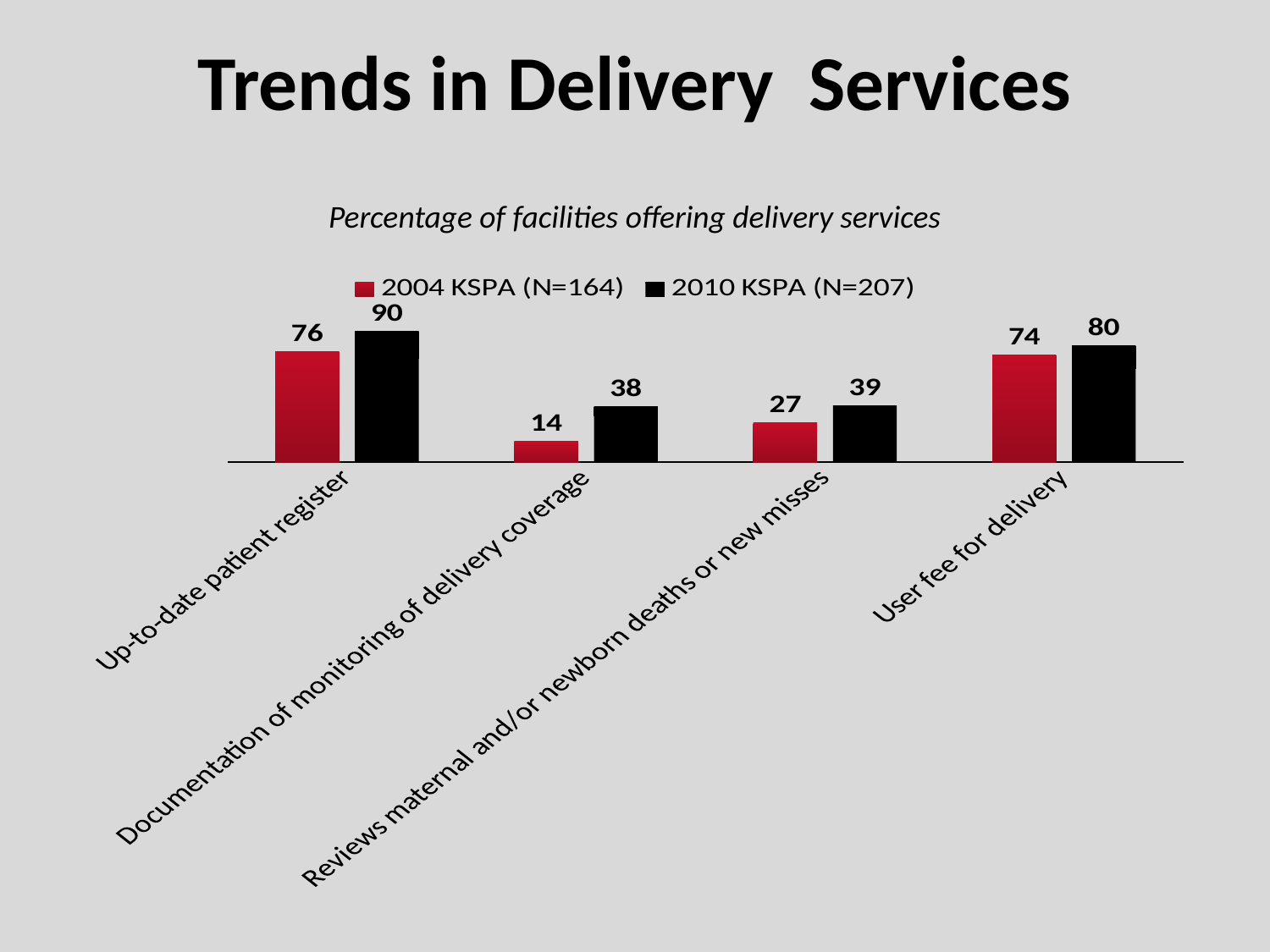

# Trends in Delivery  Services
Percentage of facilities offering delivery services

### Chart

| Category | 2004 KSPA (N=164) | 2010 KSPA (N=207) |
|---|---|---|
| Up-to-date patient register | 76.0 | 90.0 |
| Documentation of monitoring of delivery coverage | 14.0 | 38.0 |
| Reviews maternal and/or newborn deaths or new misses | 27.0 | 39.0 |
| User fee for delivery | 74.0 | 80.0 |